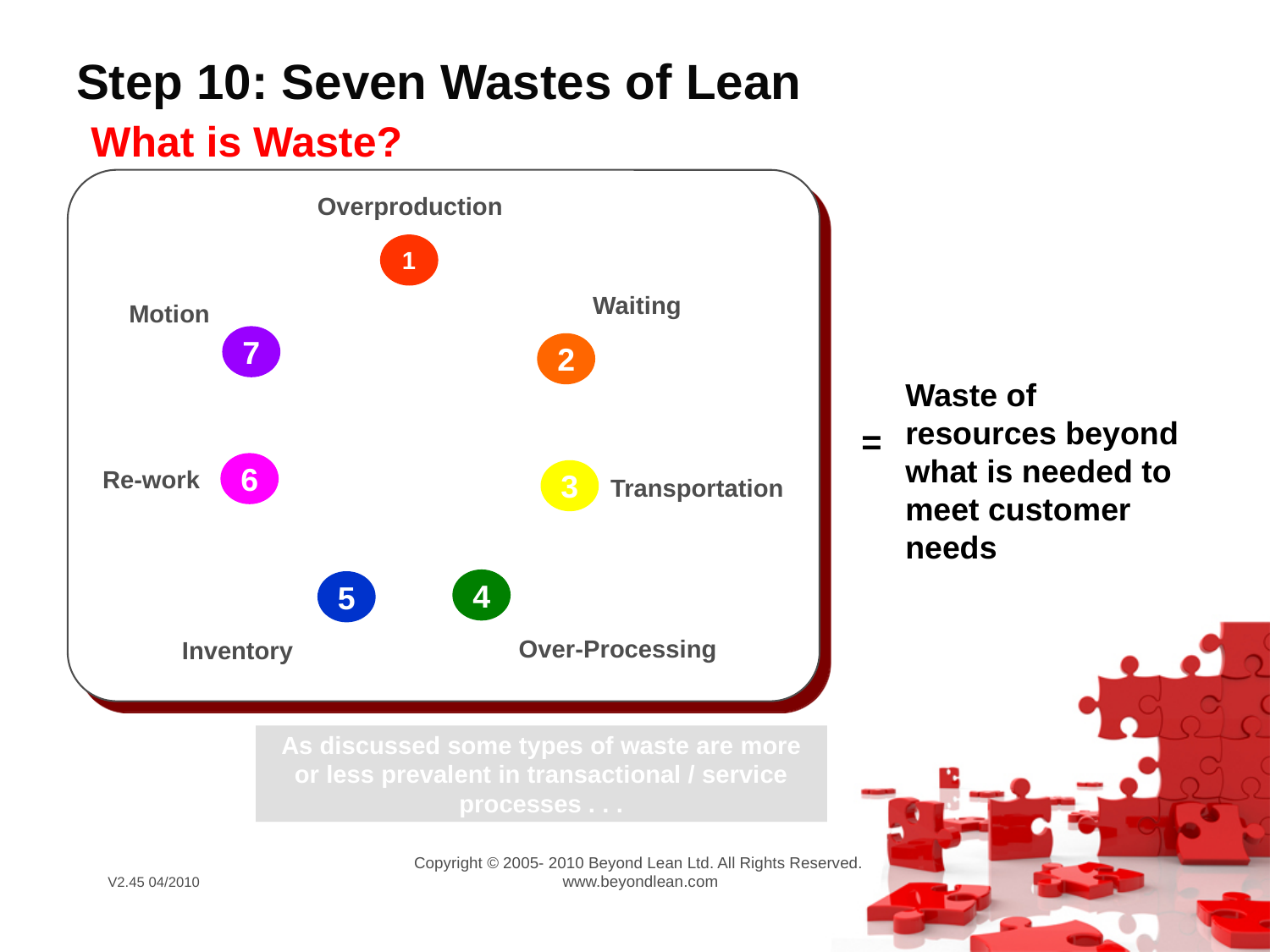

# Step 10: Seven Wastes of Lean
What is Waste?

Overproduction
1
Waiting
2
Motion
7
Waste of
resources beyond what is needed to meet customer needs
=
6
Re-work
3
Transportation
4
Over-Processing
5
Inventory
As discussed some types of waste are more or less prevalent in transactional / service processes . . .